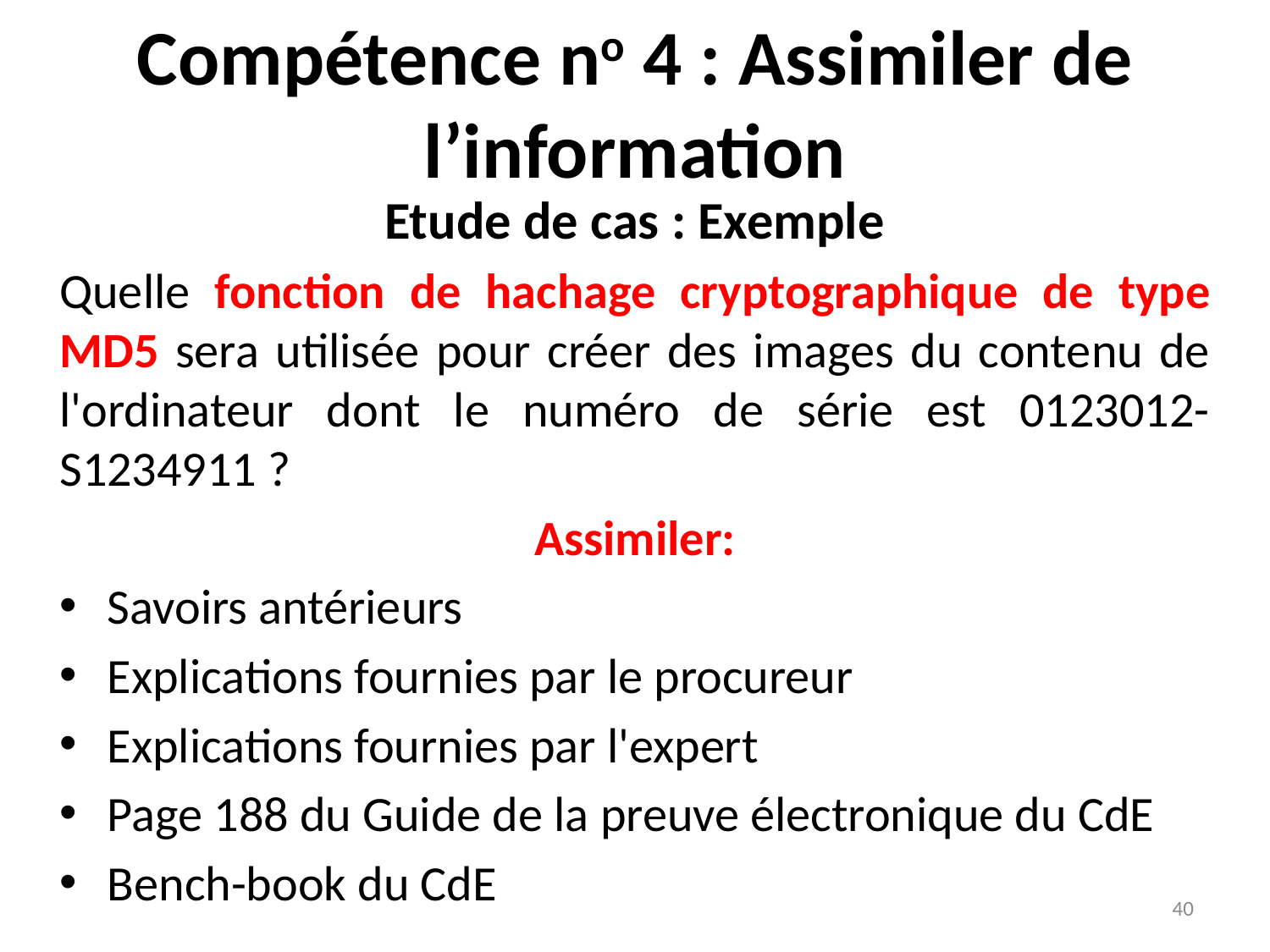

# Compétence no 4 : Assimiler de l’information
Etude de cas : Exemple
Quelle fonction de hachage cryptographique de type MD5 sera utilisée pour créer des images du contenu de l'ordinateur dont le numéro de série est 0123012-S1234911 ?
Assimiler:
Savoirs antérieurs
Explications fournies par le procureur
Explications fournies par l'expert
Page 188 du Guide de la preuve électronique du CdE
Bench-book du CdE

40